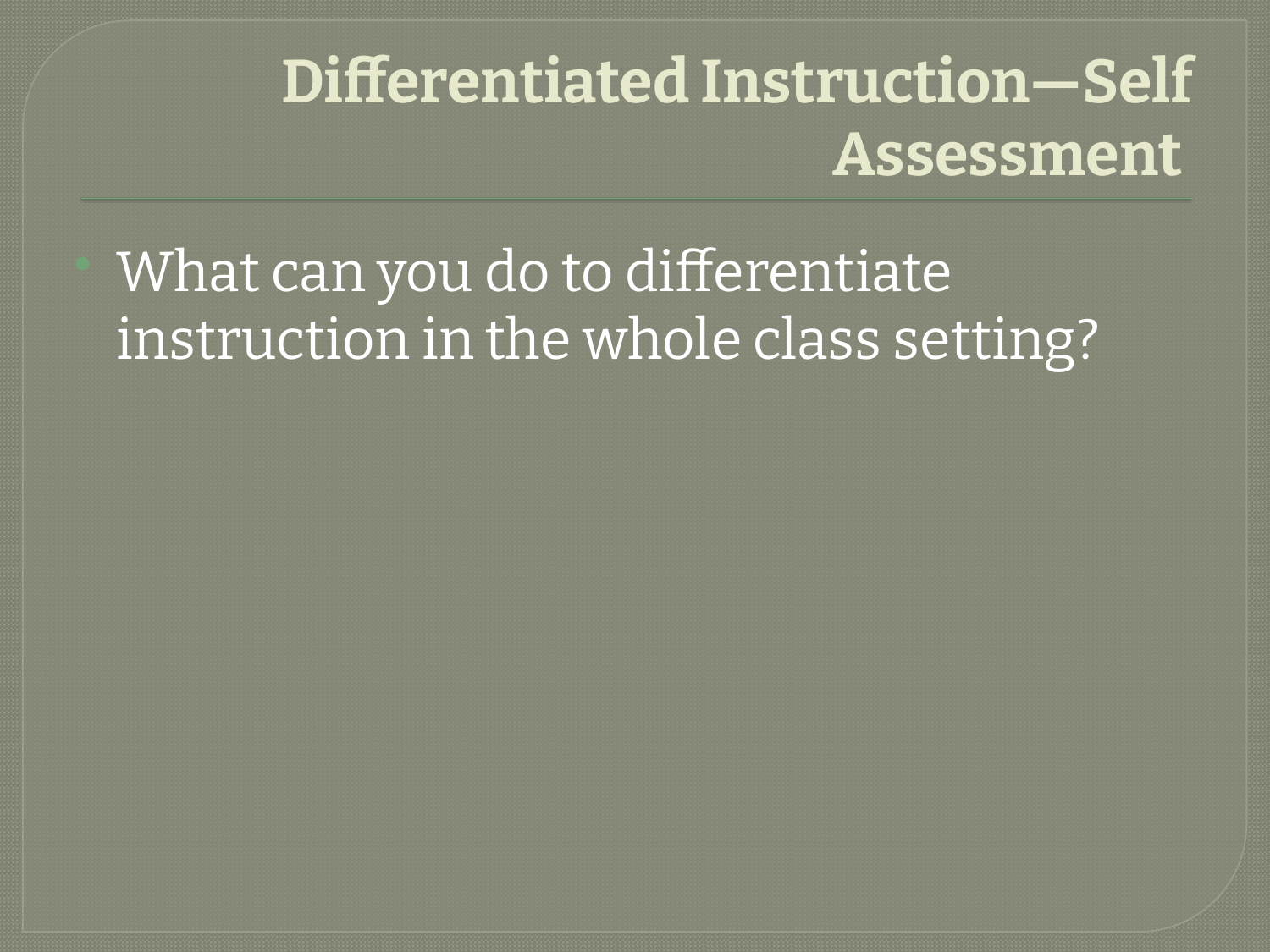

# Differentiated Instruction—Self Assessment
What can you do to differentiate instruction in the whole class setting?